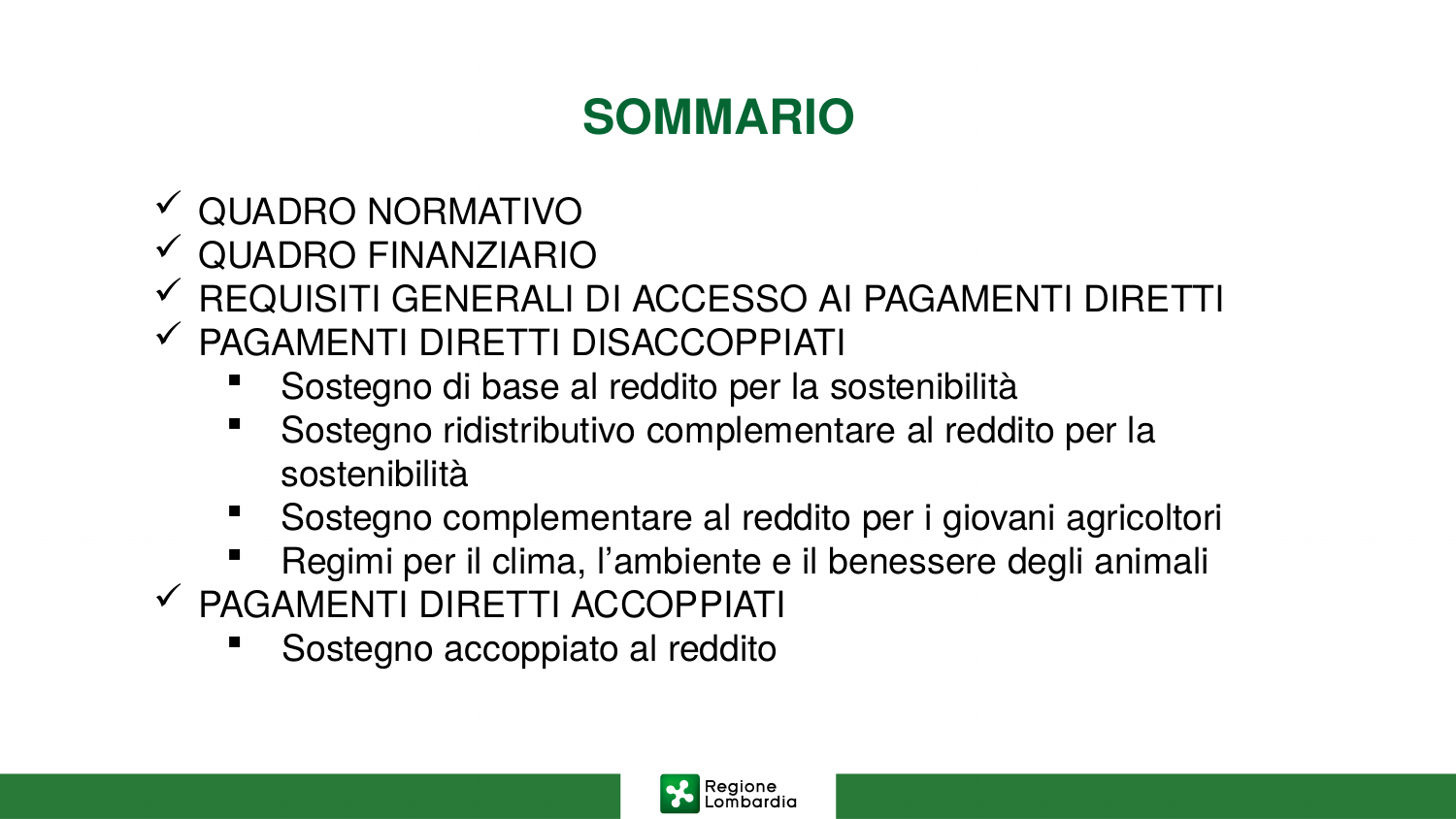

# SOMMARIO
QUADRO NORMATIVO
QUADRO FINANZIARIO
REQUISITI GENERALI DI ACCESSO AI PAGAMENTI DIRETTI
PAGAMENTI DIRETTI DISACCOPPIATI
Sostegno di base al reddito per la sostenibilità
Sostegno ridistributivo complementare al reddito per la sostenibilità
Sostegno complementare al reddito per i giovani agricoltori
Regimi per il clima, l’ambiente e il benessere degli animali
PAGAMENTI DIRETTI ACCOPPIATI
 Sostegno accoppiato al reddito